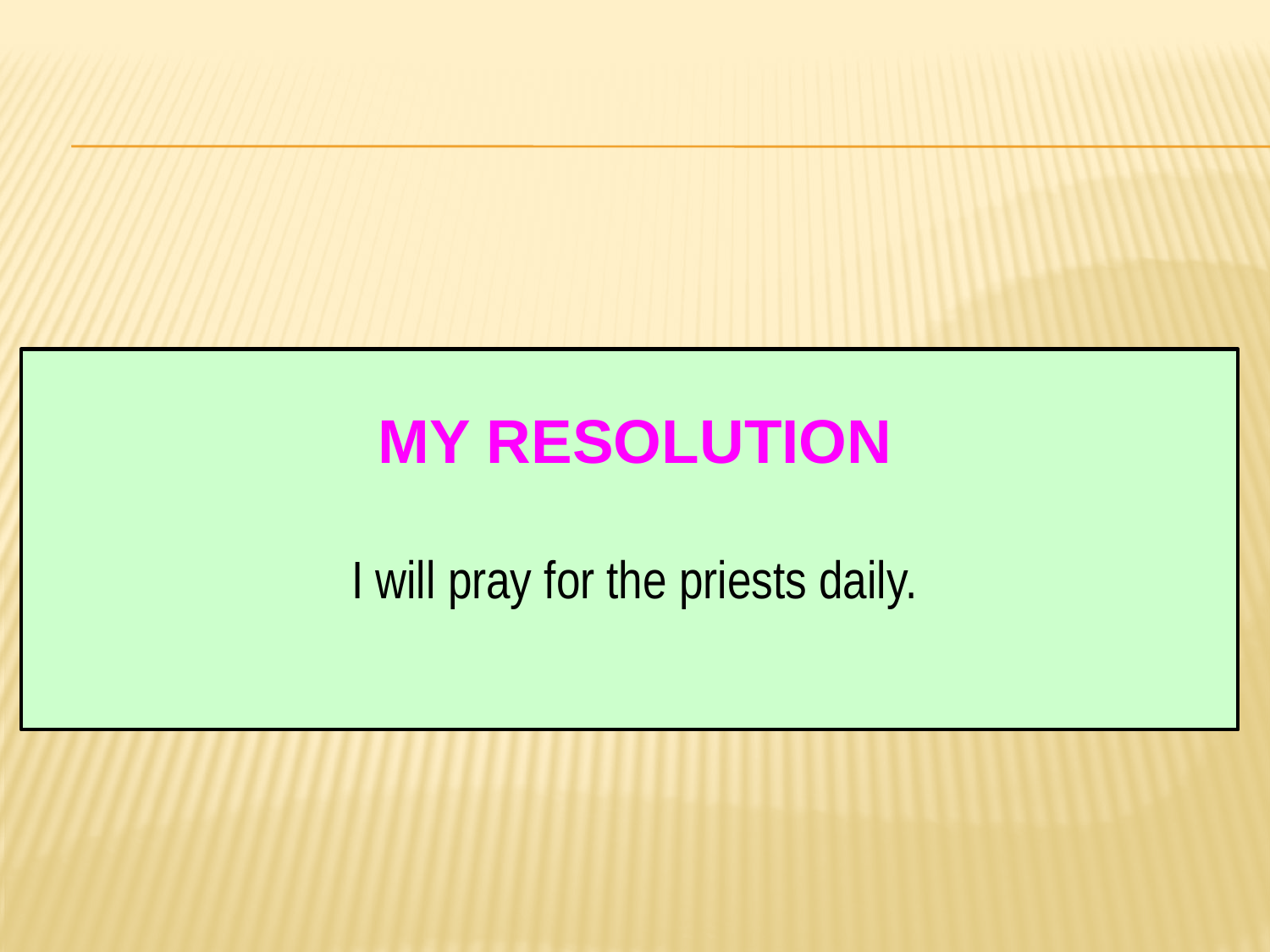

# My Resolution
I will pray for the priests daily.